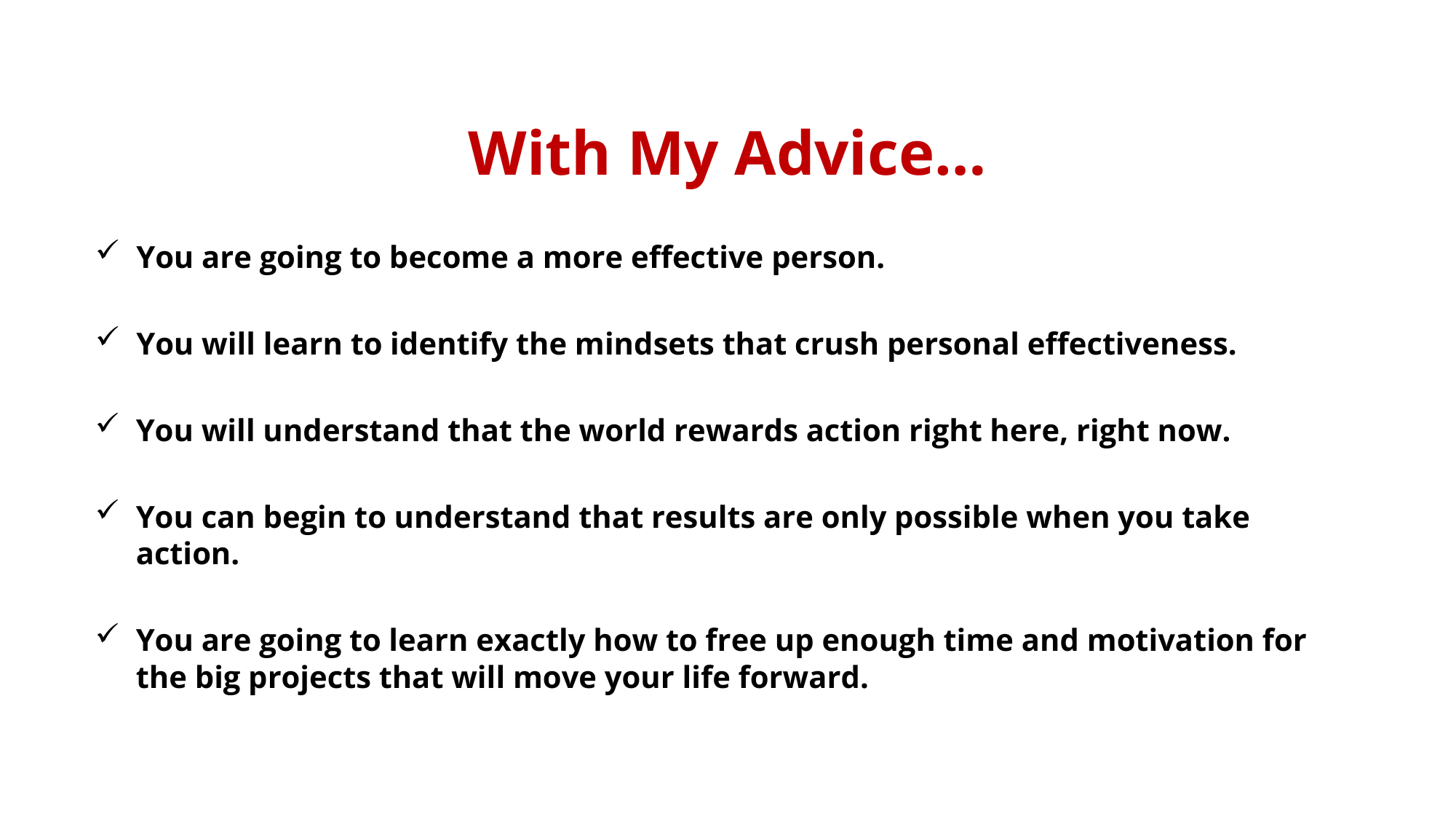

With My Advice…
You are going to become a more effective person.
You will learn to identify the mindsets that crush personal effectiveness.
You will understand that the world rewards action right here, right now.
You can begin to understand that results are only possible when you take action.
You are going to learn exactly how to free up enough time and motivation for the big projects that will move your life forward.